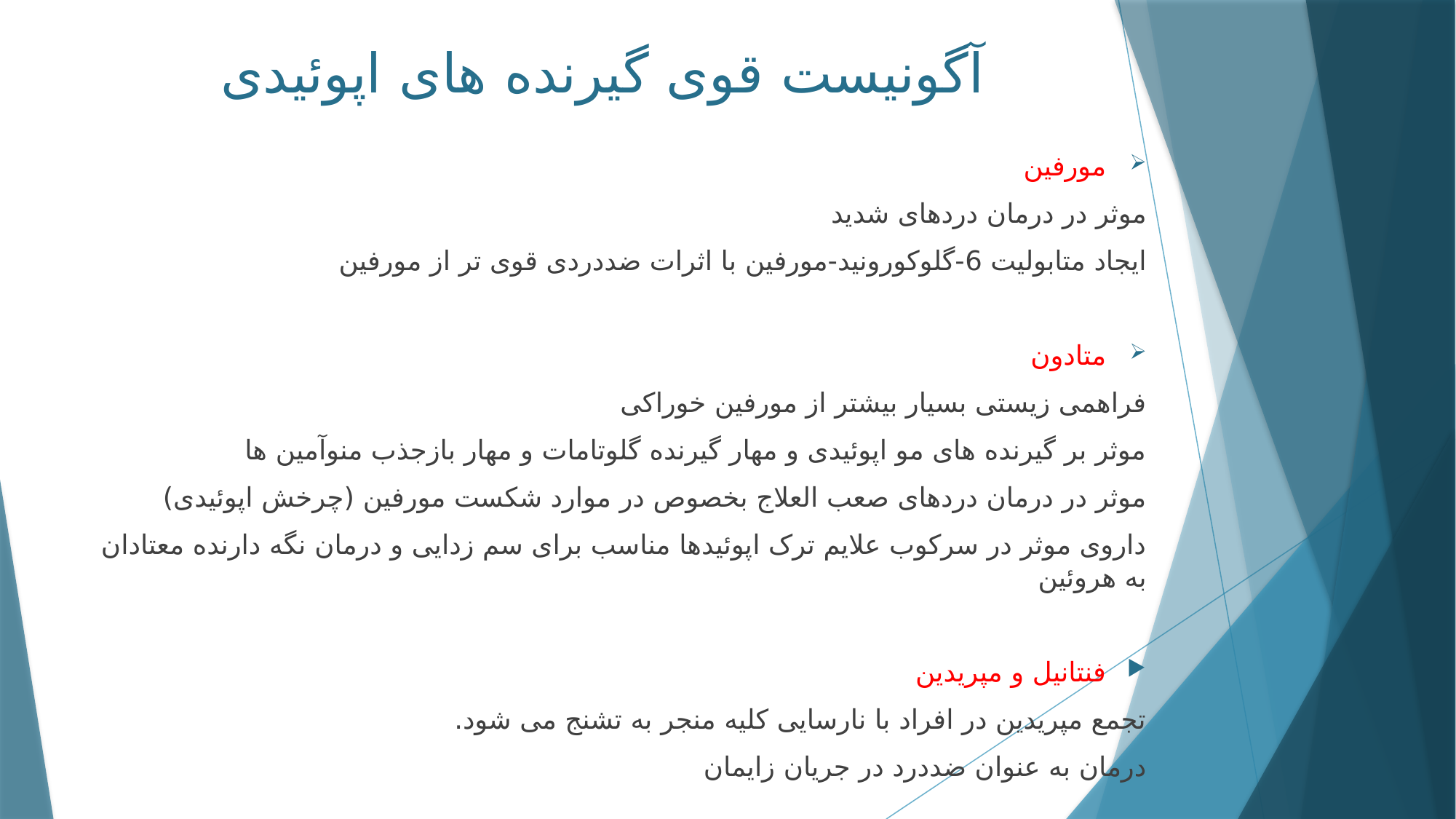

# آگونیست قوی گیرنده های اپوئیدی
مورفین
موثر در درمان دردهای شدید
ایجاد متابولیت 6-گلوکورونید-مورفین با اثرات ضددردی قوی تر از مورفین

متادون
فراهمی زیستی بسیار بیشتر از مورفین خوراکی
موثر بر گیرنده های مو اپوئیدی و مهار گیرنده گلوتامات و مهار بازجذب منوآمین ها
موثر در درمان دردهای صعب العلاج بخصوص در موارد شکست مورفین (چرخش اپوئیدی)
داروی موثر در سرکوب علایم ترک اپوئیدها مناسب برای سم زدایی و درمان نگه دارنده معتادان به هروئین

فنتانیل و مپریدین
تجمع مپریدین در افراد با نارسایی کلیه منجر به تشنج می شود.
درمان به عنوان ضددرد در جریان زایمان